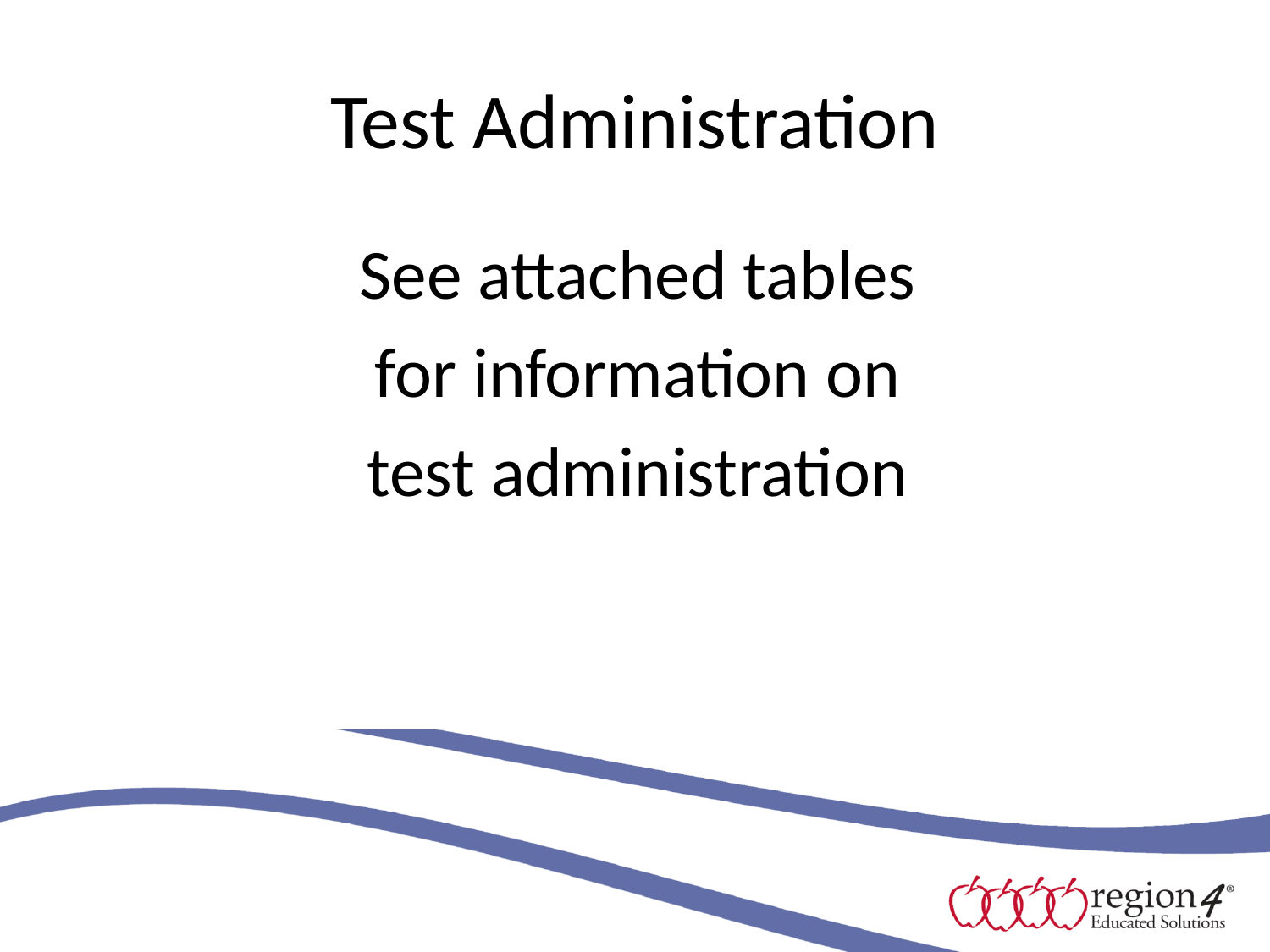

# Test Administration
See attached tables
for information on
test administration